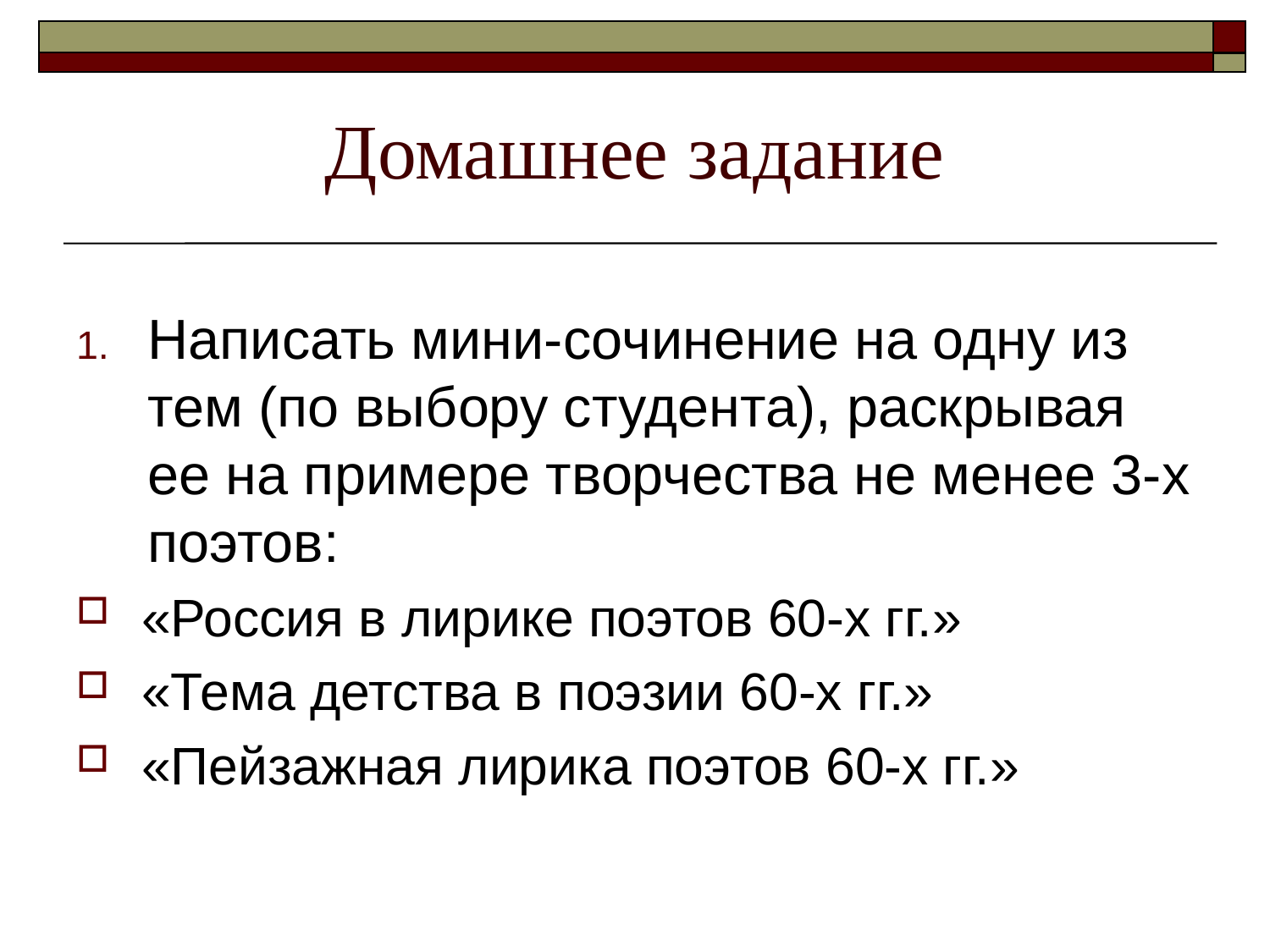

# Домашнее задание
Написать мини-сочинение на одну из тем (по выбору студента), раскрывая ее на примере творчества не менее 3-х поэтов:
«Россия в лирике поэтов 60-х гг.»
«Тема детства в поэзии 60-х гг.»
«Пейзажная лирика поэтов 60-х гг.»